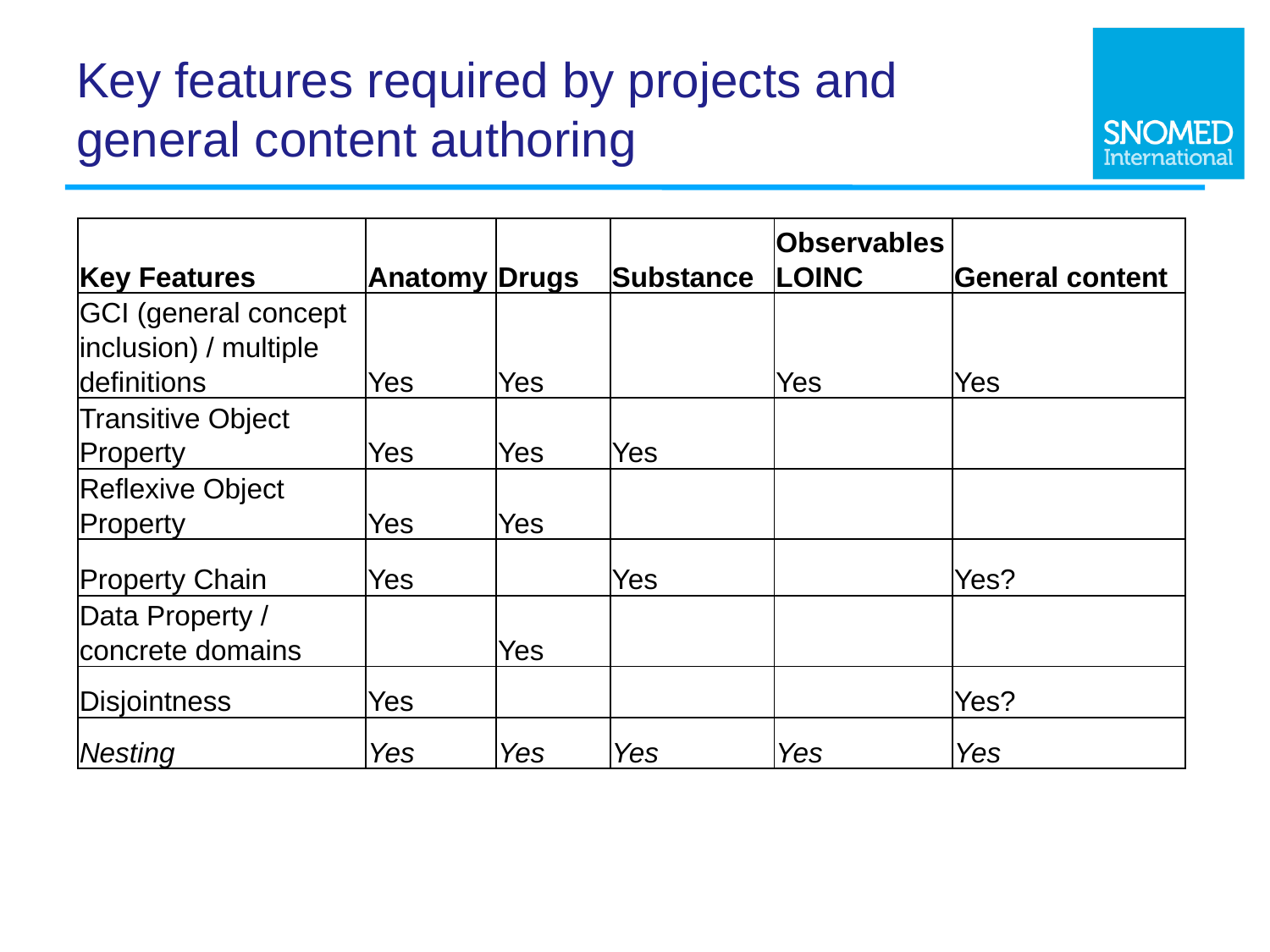

# Key features required by projects and general content authoring
| Key Features | Anatomy | Drugs | Substance | Observables LOINC | General content |
| --- | --- | --- | --- | --- | --- |
| GCI (general concept inclusion) / multiple definitions | Yes | Yes |  | Yes | Yes |
| Transitive Object Property | Yes | Yes | Yes |  |  |
| Reflexive Object Property | Yes | Yes |  |  |  |
| Property Chain | Yes |  | Yes |  | Yes? |
| Data Property / concrete domains |  | Yes |  |  |  |
| Disjointness | Yes |  |  |  | Yes? |
| Nesting | Yes | Yes | Yes | Yes | Yes |